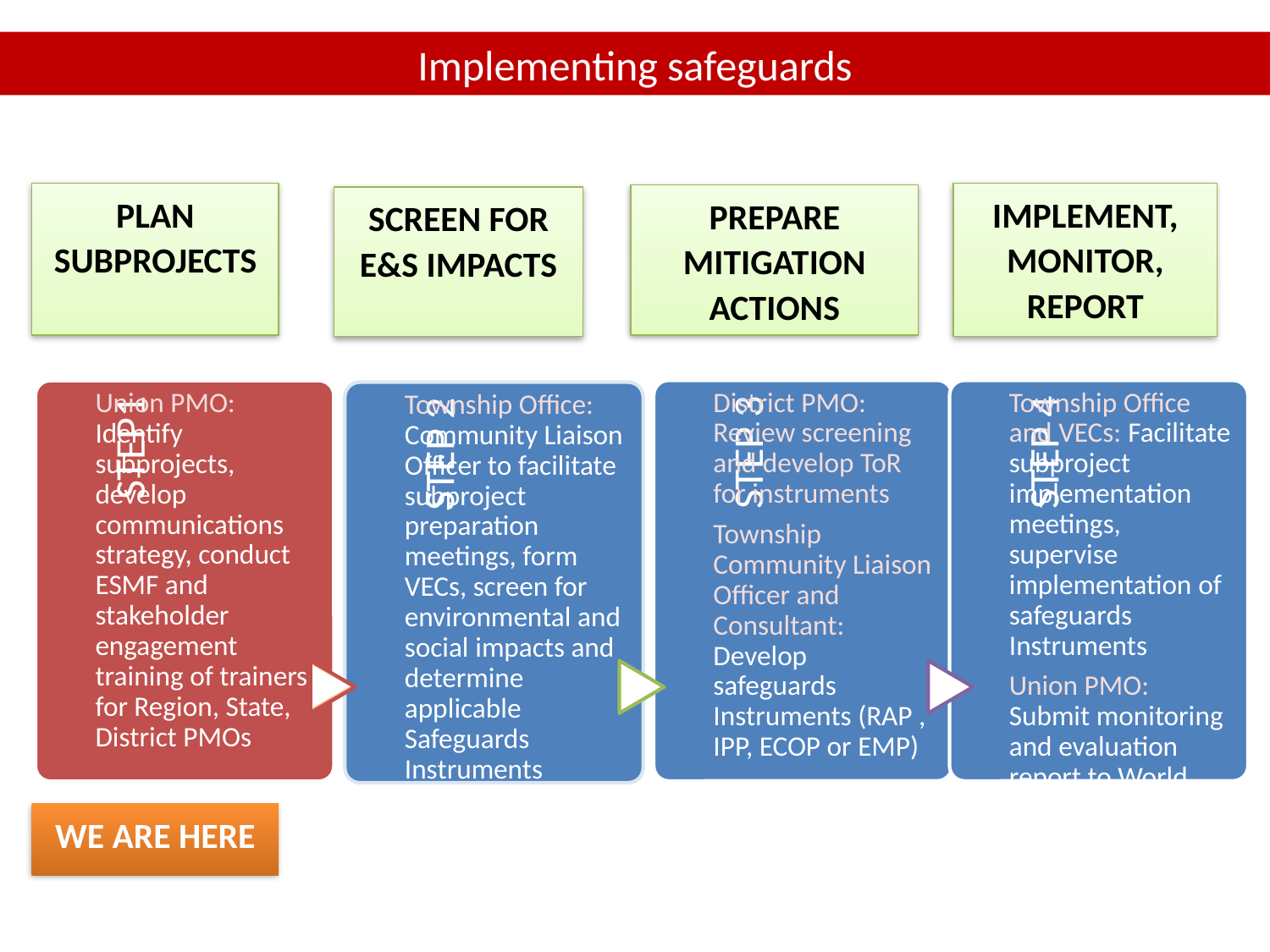

# Implementing safeguards
PLAN SUBPROJECTS
IMPLEMENT, MONITOR, REPORT
PREPARE MITIGATION ACTIONS
SCREEN FOR E&S IMPACTS
STEP1
Union PMO: Identify subprojects, develop communications strategy, conduct ESMF and stakeholder engagement training of trainers for Region, State, District PMOs
STEP 2
Township Office: Community Liaison Officer to facilitate subproject preparation meetings, form VECs, screen for environmental and social impacts and determine applicable Safeguards Instruments
STEP 3
District PMO: Review screening and develop ToR for instruments
Township Community Liaison Officer and Consultant: Develop safeguards Instruments (RAP , IPP, ECOP or EMP)
STEP 4
Township Office and VECs: Facilitate subproject implementation meetings, supervise implementation of safeguards Instruments
Union PMO: Submit monitoring and evaluation report to World Bank
WE ARE HERE